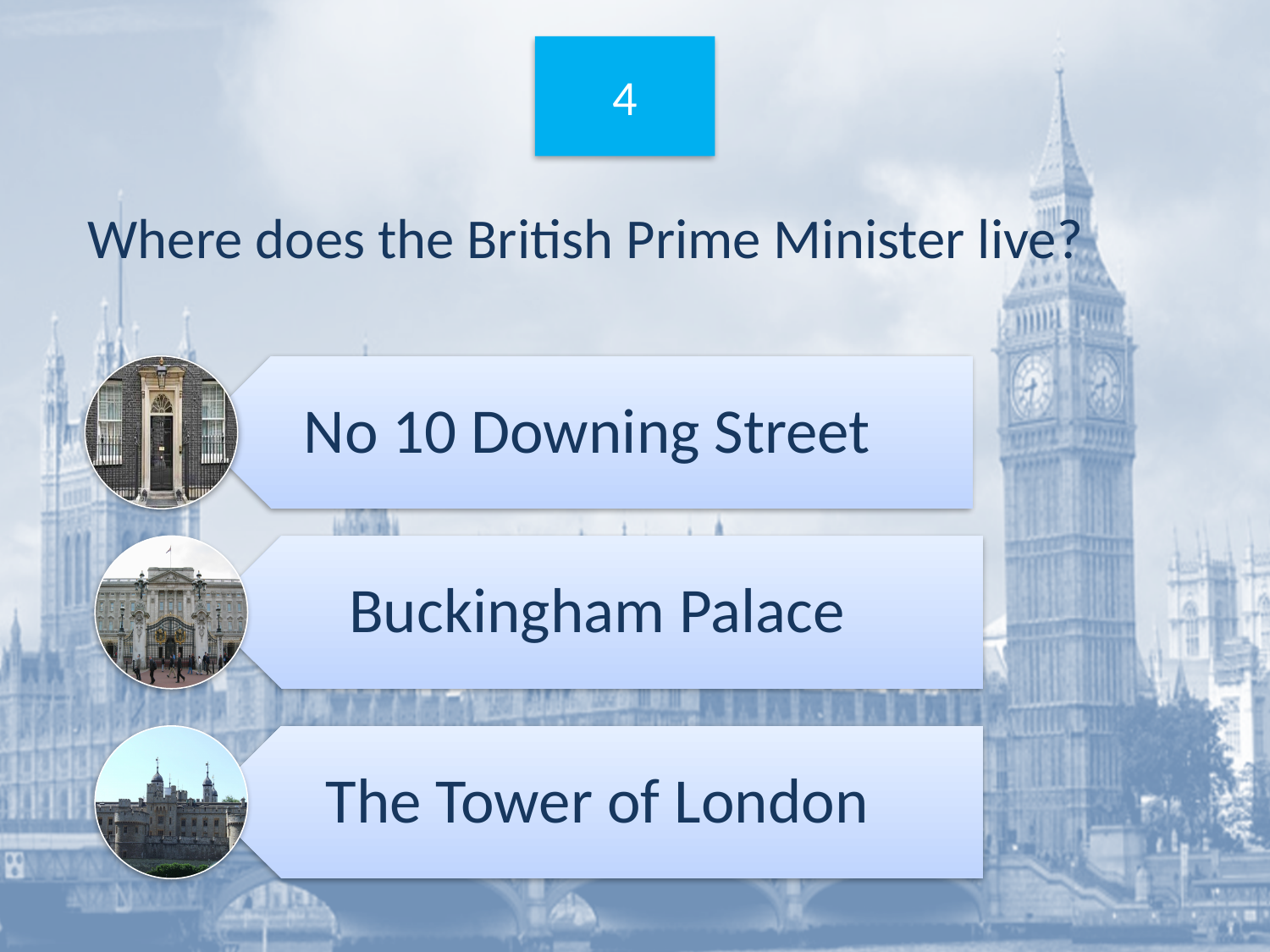

# 4
Where does the British Prime Minister live?

No 10 Downing Street
Buckingham Palace
The Tower of London